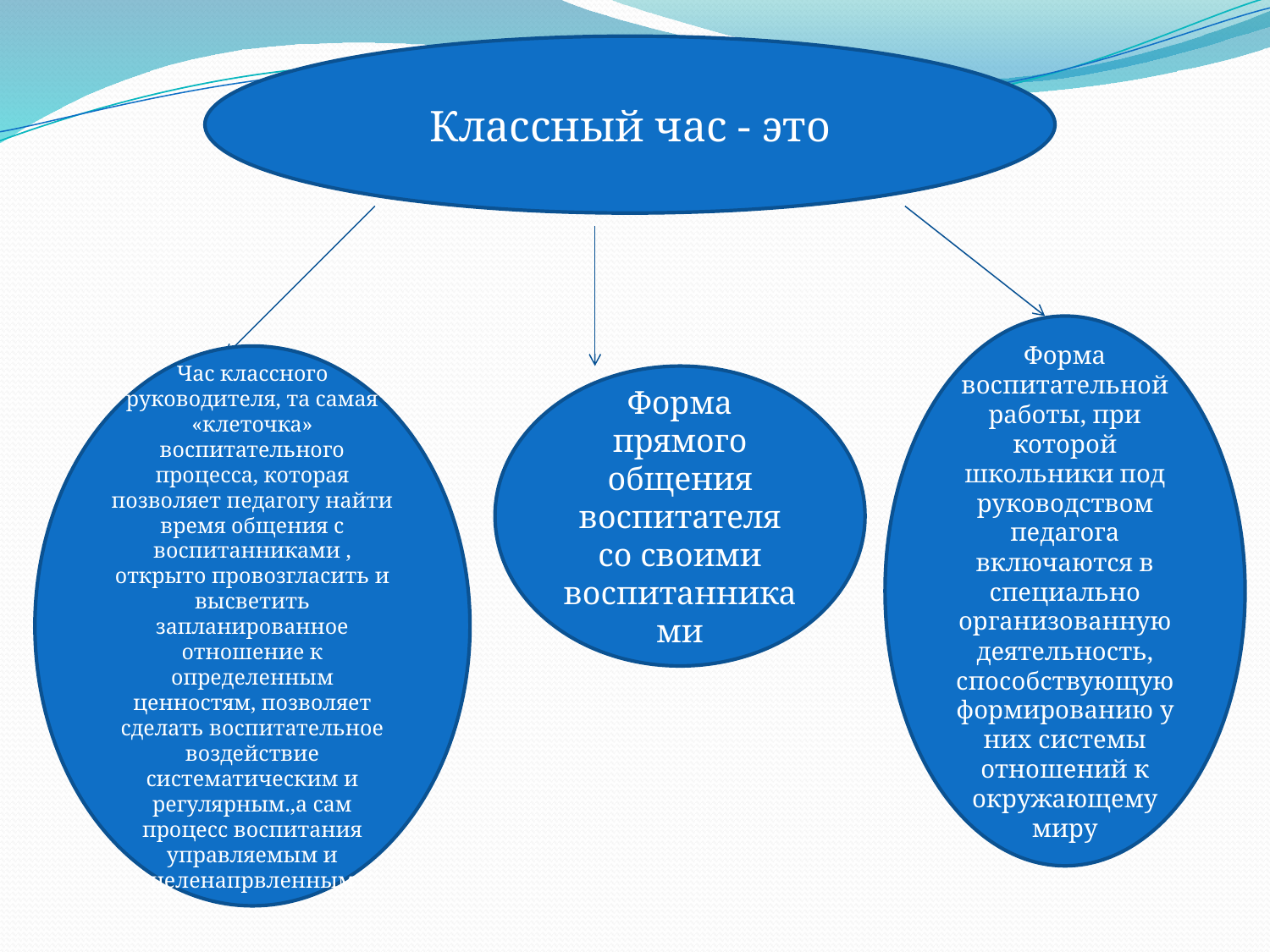

Классный час - это
Форма воспитательной работы, при которой школьники под руководством педагога включаются в специально организованную деятельность, способствующую формированию у них системы отношений к окружающему миру
Час классного руководителя, та самая «клеточка» воспитательного процесса, которая позволяет педагогу найти время общения с воспитанниками , открыто провозгласить и высветить запланированное отношение к определенным ценностям, позволяет сделать воспитательное воздействие систематическим и регулярным.,а сам процесс воспитания управляемым и целенапрвленным
Форма прямого общения воспитателя со своими воспитанниками